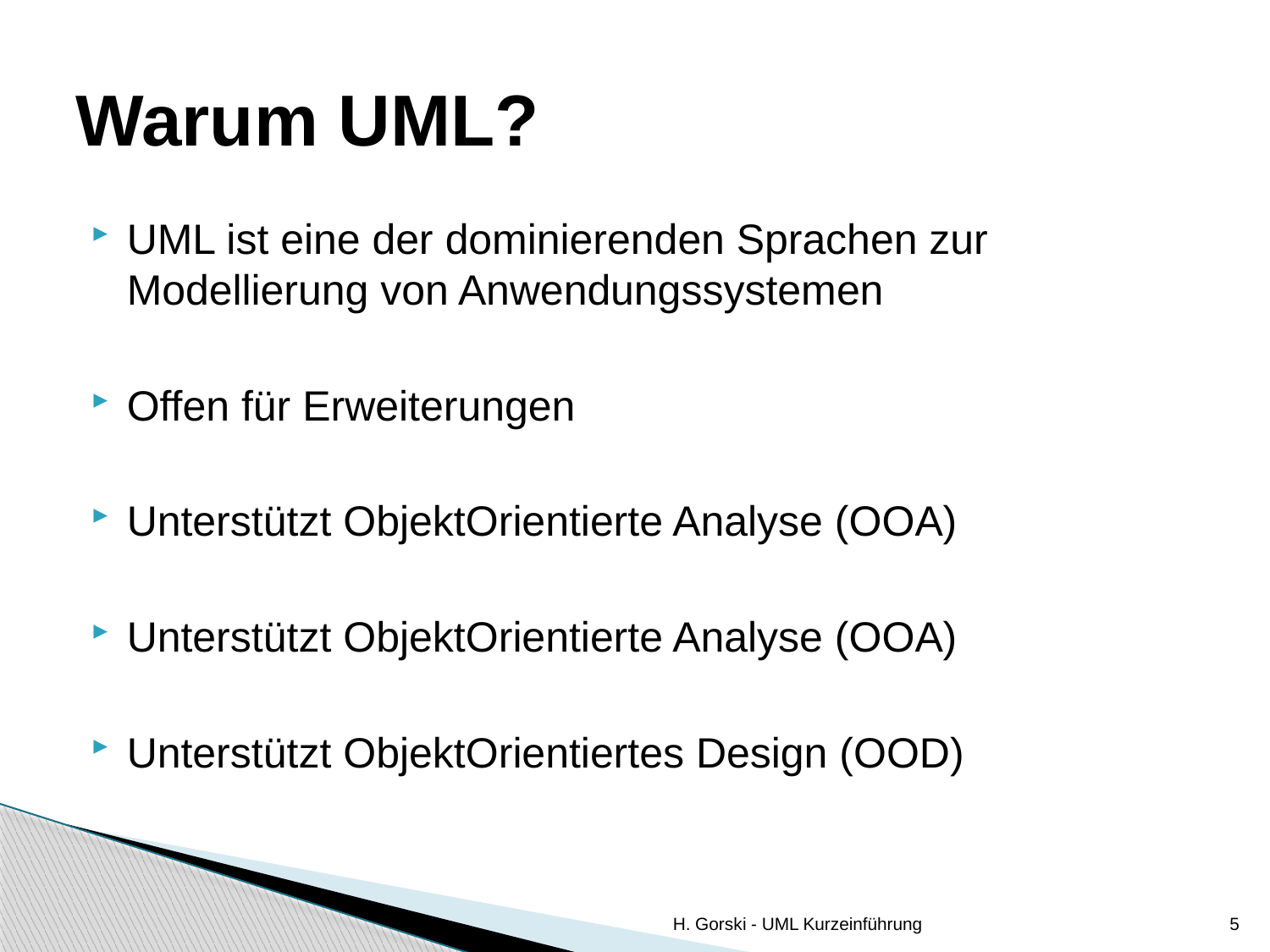

# Warum UML?
UML ist eine der dominierenden Sprachen zur Modellierung von Anwendungssystemen

Offen für Erweiterungen

Unterstützt ObjektOrientierte Analyse (OOA)

Unterstützt ObjektOrientierte Analyse (OOA)

Unterstützt ObjektOrientiertes Design (OOD)

H. Gorski - UML Kurzeinführung
5